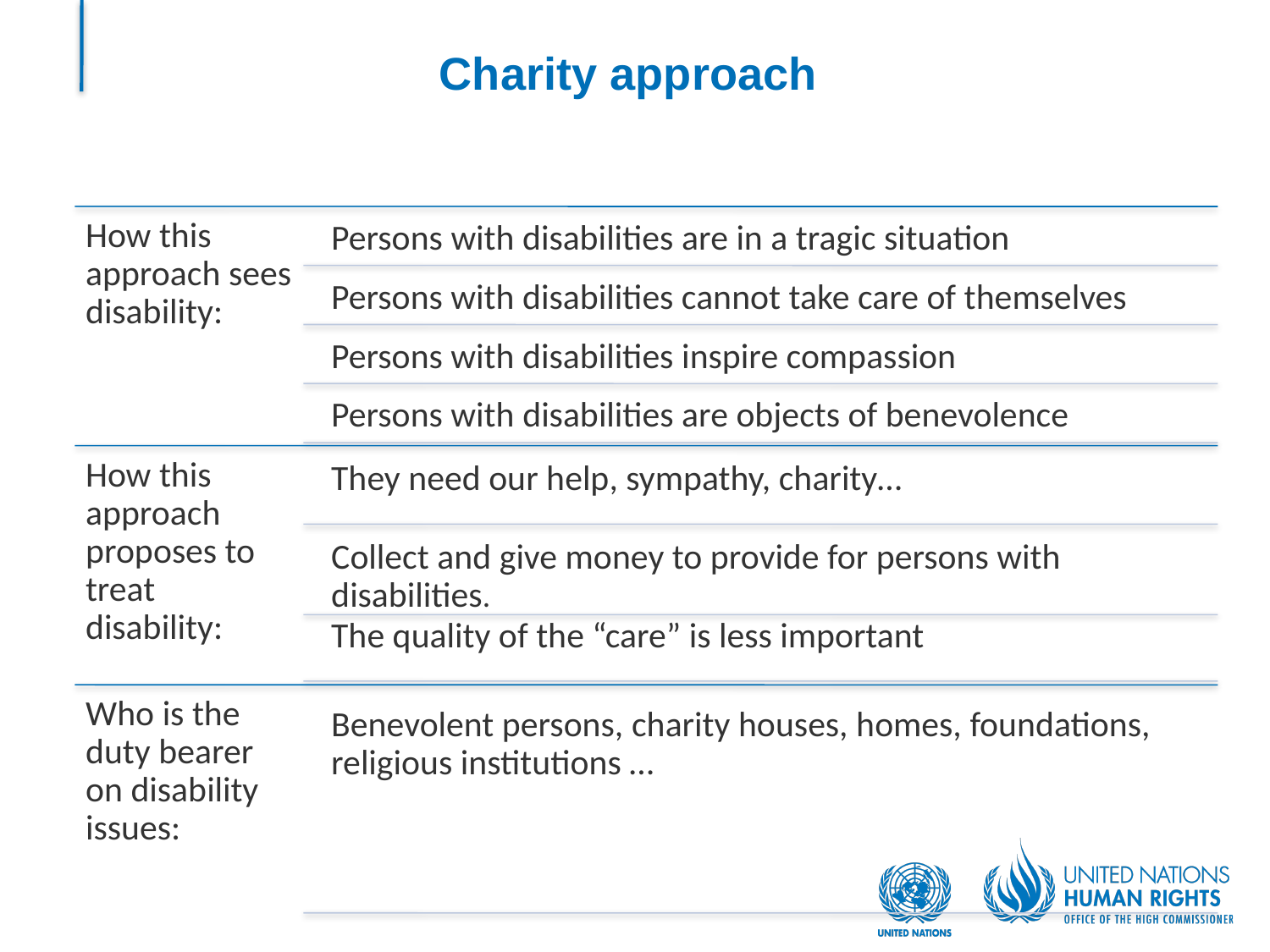

# Charity approach
How this approach sees disability:
Persons with disabilities are in a tragic situation
Persons with disabilities cannot take care of themselves
Persons with disabilities inspire compassion
Persons with disabilities are objects of benevolence
How this approach proposes to treat disability:
They need our help, sympathy, charity…
Collect and give money to provide for persons with disabilities.
The quality of the “care” is less important
Who is the duty bearer on disability issues:
Benevolent persons, charity houses, homes, foundations, religious institutions …